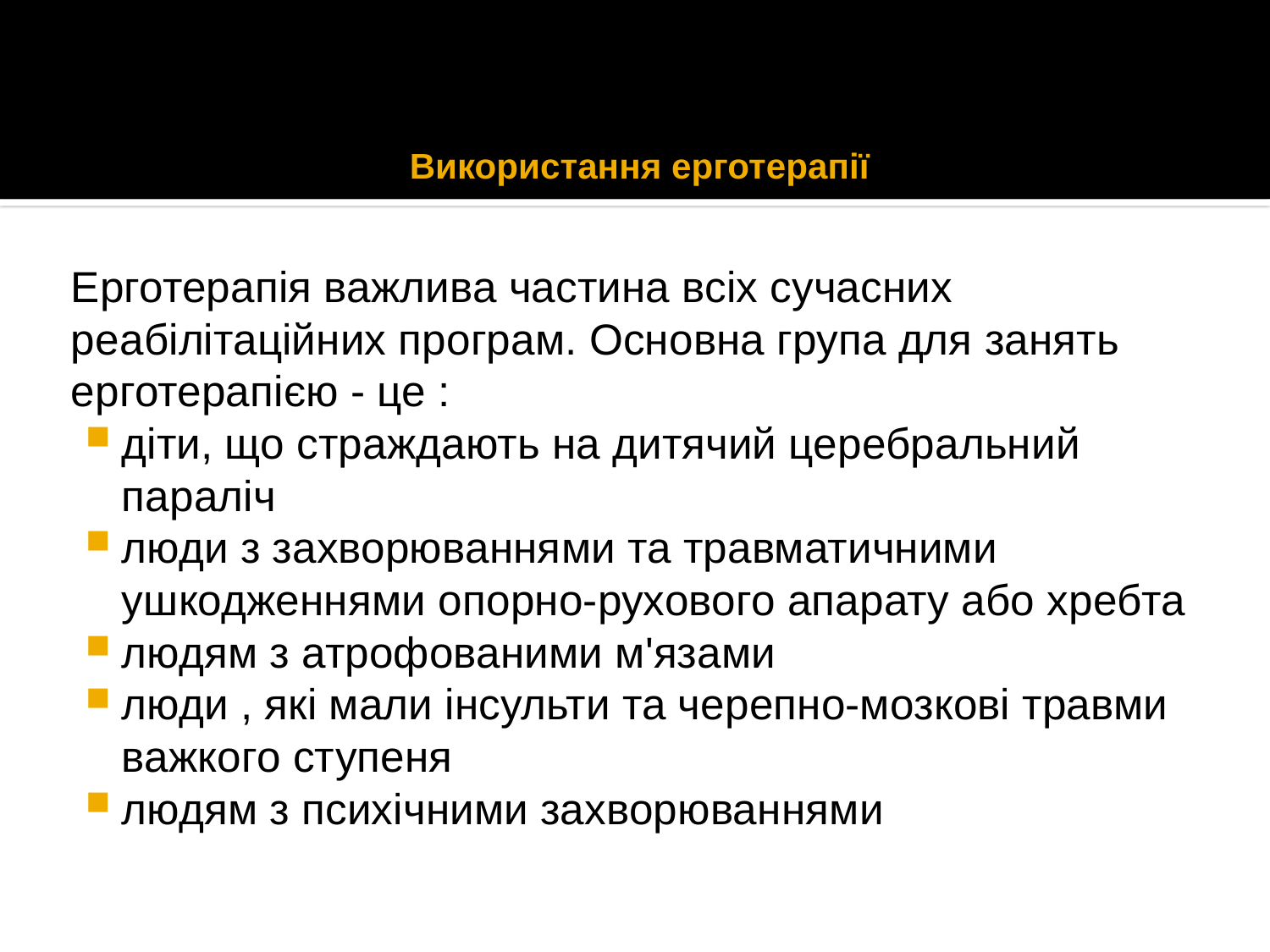

# Використання ерготерапії
Ерготерапія важлива частина всіх сучасних реабілітаційних програм. Основна група для занять ерготерапією - це :
діти, що страждають на дитячий церебральний параліч
люди з захворюваннями та травматичними ушкодженнями опорно-рухового апарату або хребта
людям з атрофованими м'язами
люди , які мали інсульти та черепно-мозкові травми важкого ступеня
людям з психічними захворюваннями